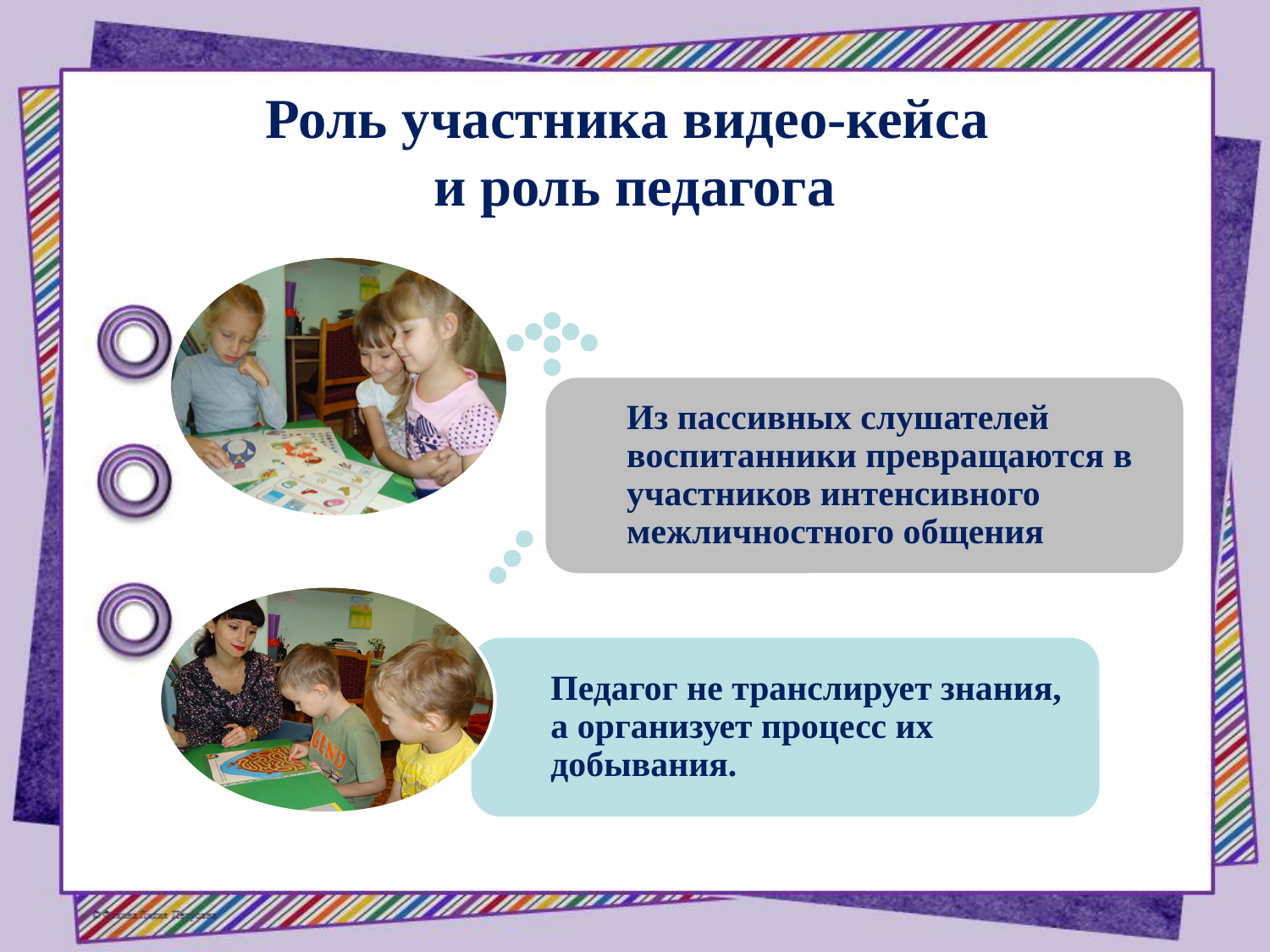

# Роль участника видео-кейса и роль педагога
Педагог не транслирует знания, а организует процесс их добывания.
Из пассивных слушателей воспитанники превращаются в участников интенсивного межличностного общения